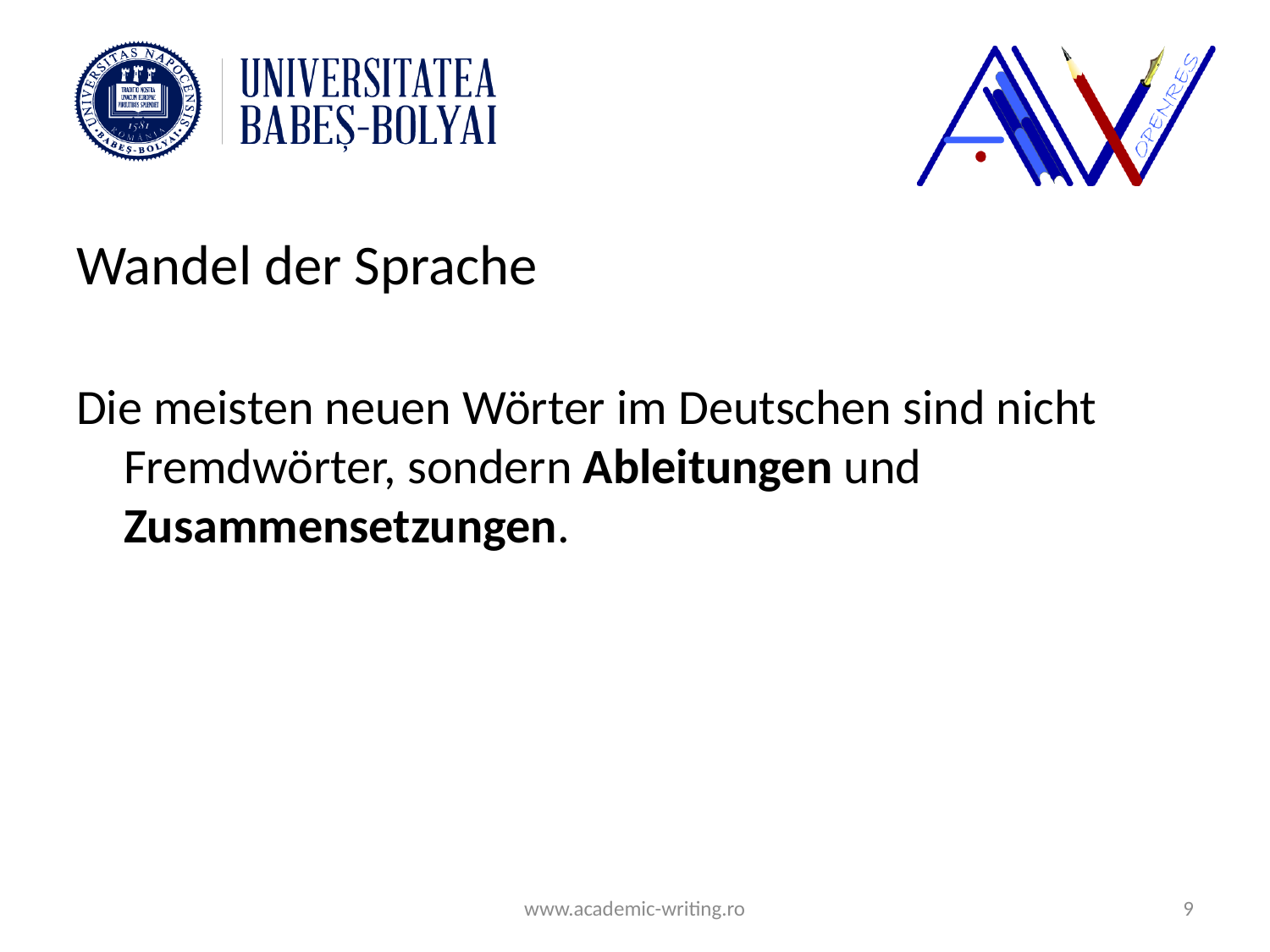

#
Wandel der Sprache

Die meisten neuen Wörter im Deutschen sind nicht Fremdwörter, sondern Ableitungen und Zusammensetzungen.

www.academic-writing.ro
9